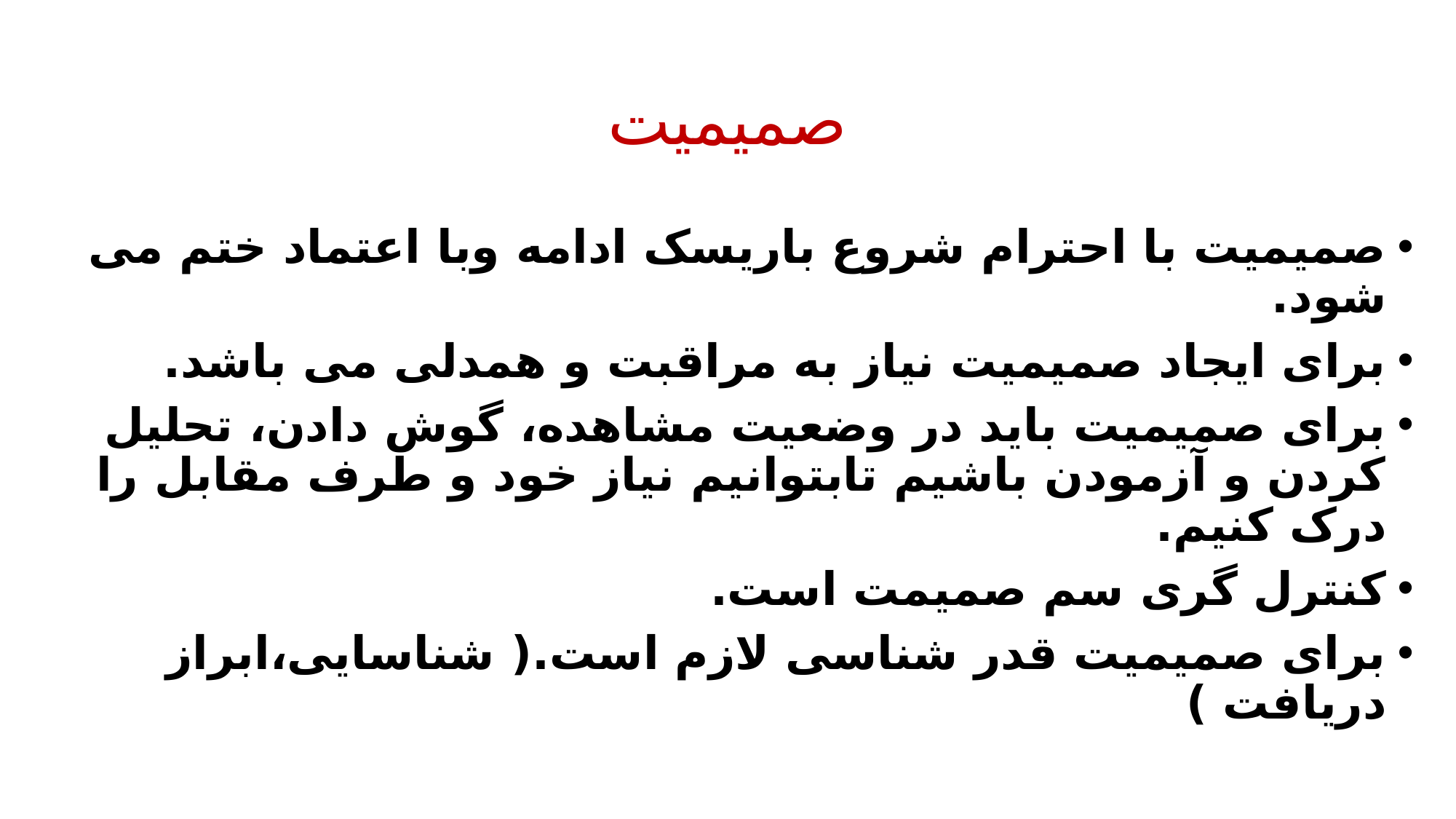

# صمیمیت
صمیمیت با احترام شروع باریسک ادامه وبا اعتماد ختم می شود.
برای ایجاد صمیمیت نیاز به مراقبت و همدلی می باشد.
برای صمیمیت باید در وضعیت مشاهده، گوش دادن، تحلیل کردن و آزمودن باشیم تابتوانیم نیاز خود و طرف مقابل را درک کنیم.
کنترل گری سم صمیمت است.
برای صمیمیت قدر شناسی لازم است.( شناسایی،ابراز دریافت )